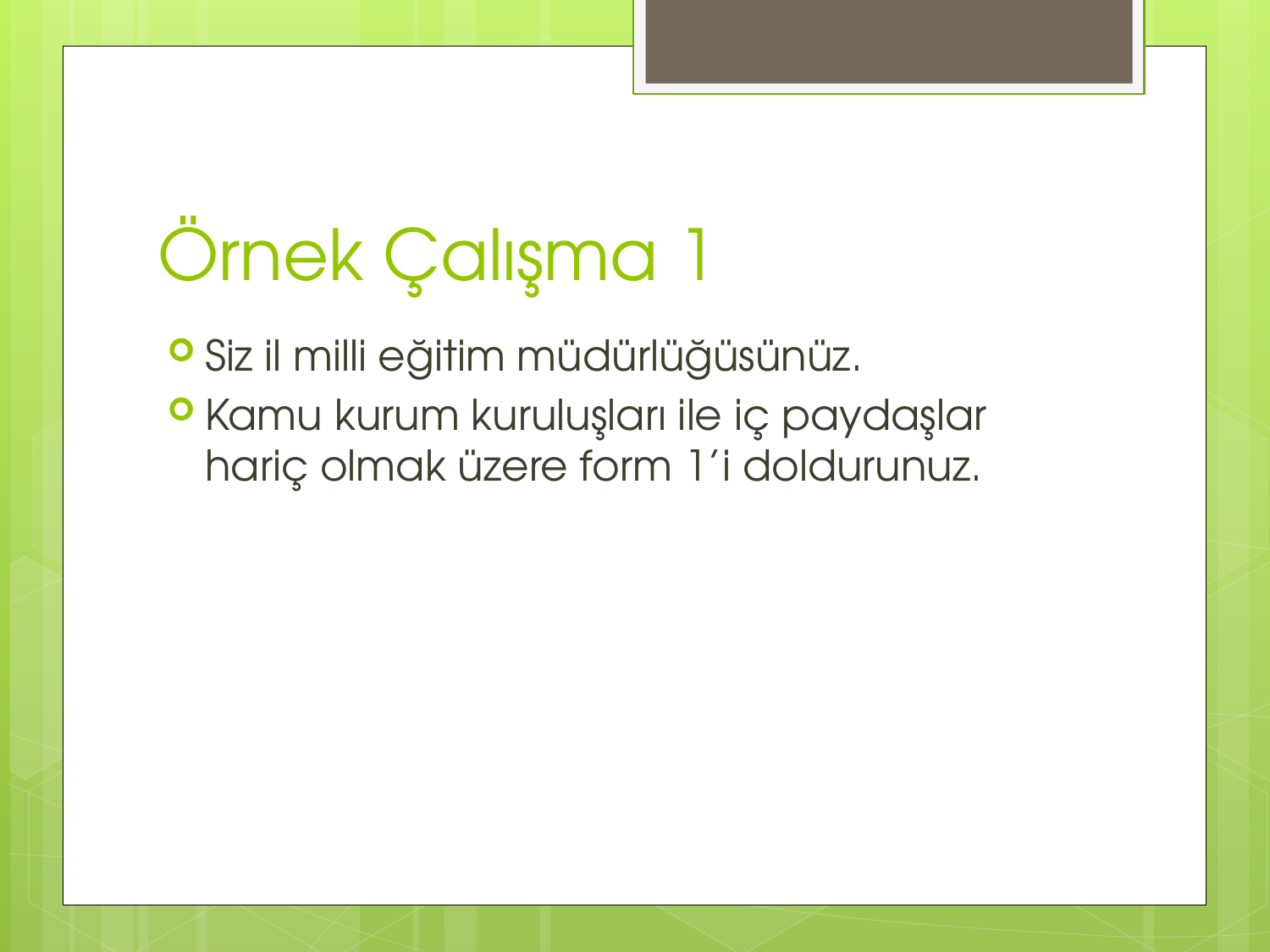

# Örnek Çalışma 1
Siz il milli eğitim müdürlüğüsünüz.
Kamu kurum kuruluşları ile iç paydaşlar hariç olmak üzere form 1’i doldurunuz.